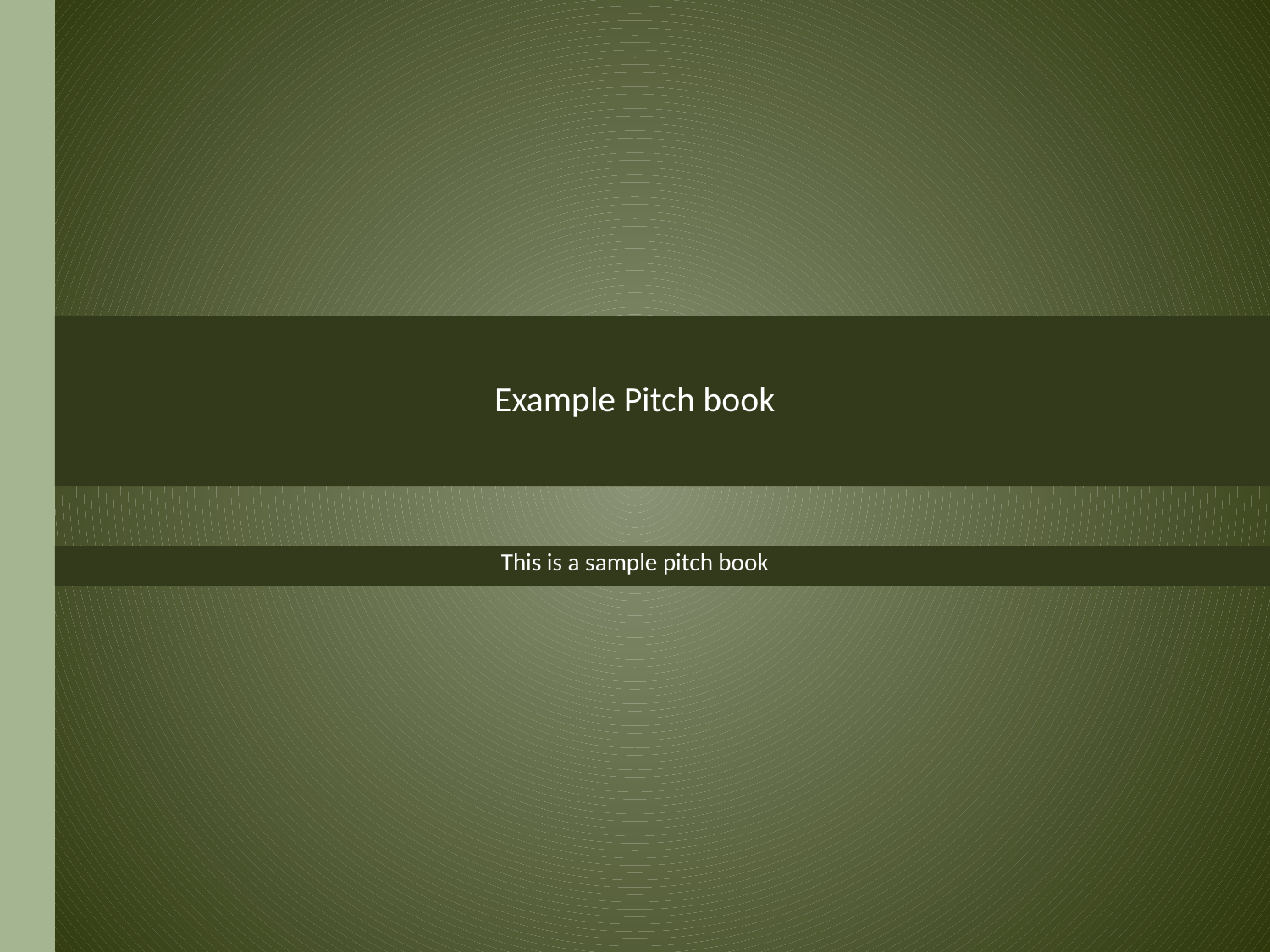

# Example Pitch book
This is a sample pitch book